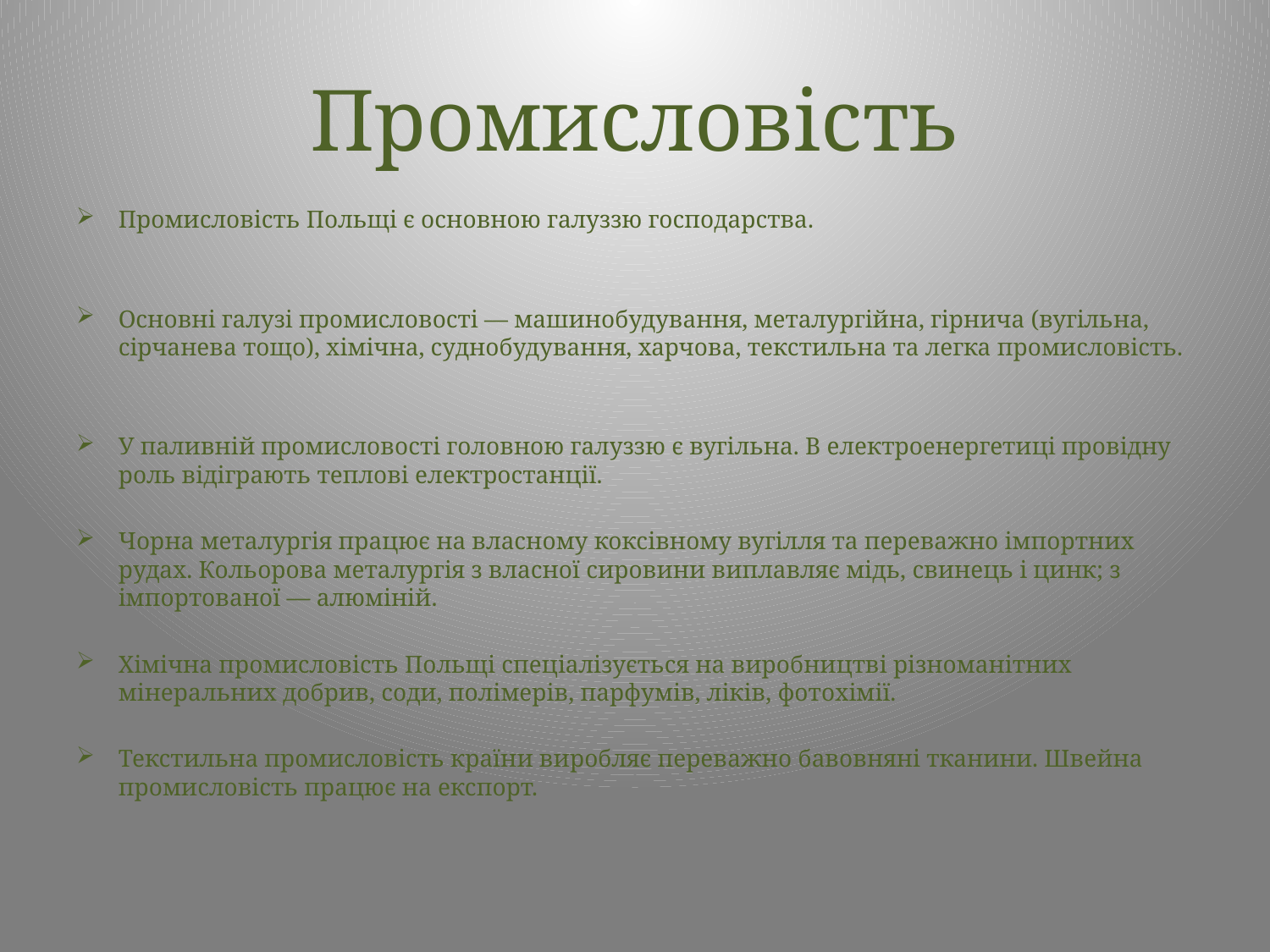

# Промисловість
Промисловість Польщі є основною галуззю господарства.

Основні галузі промисловості — машинобудування, металургійна, гірнича (вугільна, сірчанева тощо), хімічна, суднобудування, харчова, текстильна та легка промисловість.

У паливній промисловості головною галуззю є вугільна. В електроенергетиці провідну роль відіграють теплові електростанції.

Чорна металургія працює на власному коксівному вугілля та переважно імпортних рудах. Кольорова металургія з власної сировини виплавляє мідь, свинець і цинк; з імпортованої — алюміній.

Хімічна промисловість Польщі спеціалізується на виробництві різноманітних мінеральних добрив, соди, полімерів, парфумів, ліків, фотохімії.

Текстильна промисловість країни виробляє переважно бавовняні тканини. Швейна промисловість працює на експорт.